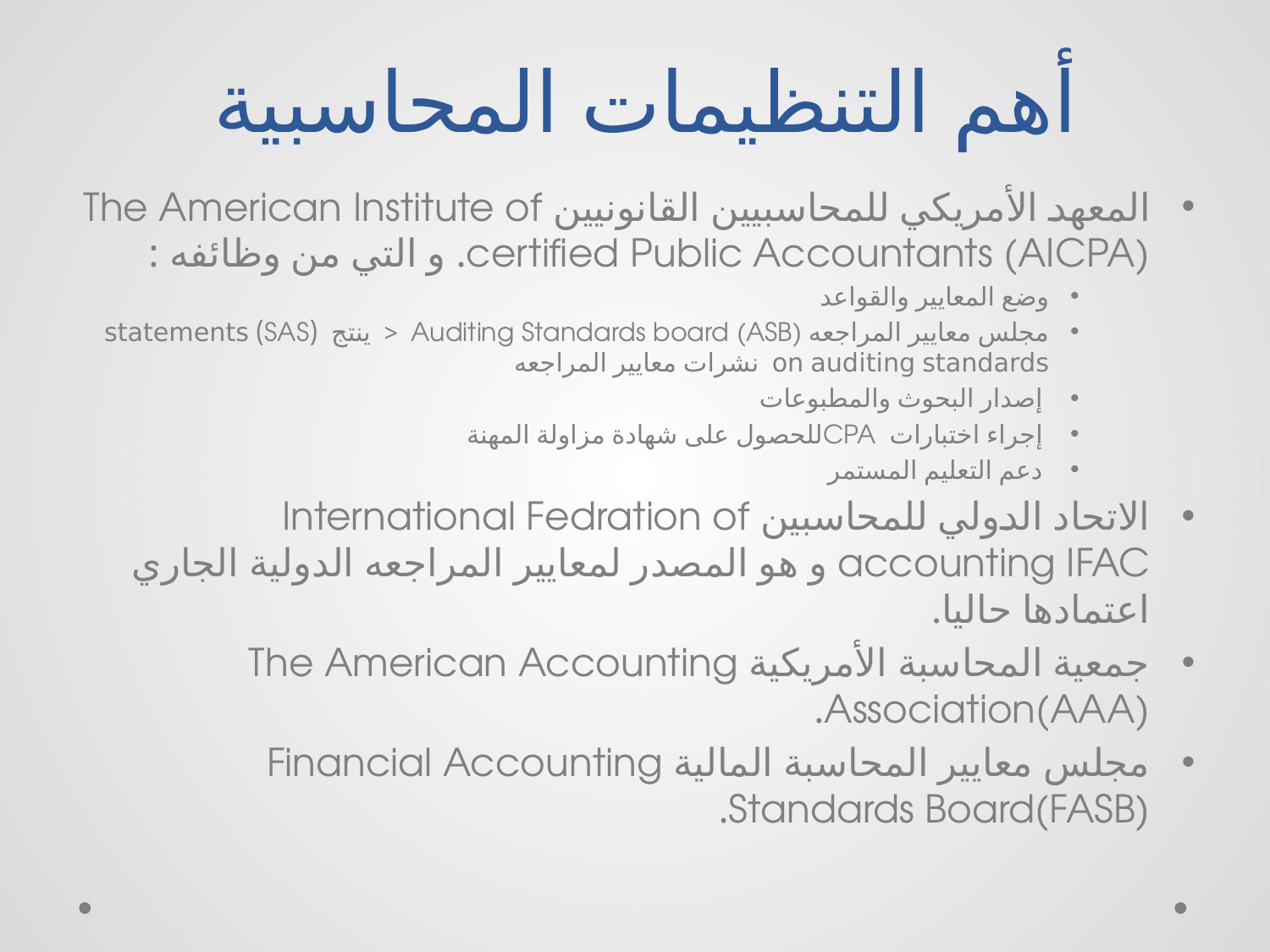

# أهم التنظيمات المحاسبية
المعهد الأمريكي للمحاسبيين القانونيين The American Institute of certified Public Accountants (AICPA). و التي من وظائفه :
وضع المعايير والقواعد
مجلس معايير المراجعه Auditing Standards board (ASB)  <  ينتج  (SAS) statements on auditing standards  نشرات معايير المراجعه
 إصدار البحوث والمطبوعات
 إجراء اختبارات  CPAللحصول على شهادة مزاولة المهنة
 دعم التعليم المستمر
الاتحاد الدولي للمحاسبين International Fedration of accounting IFAC و هو المصدر لمعايير المراجعه الدولية الجاري اعتمادها حاليا.
جمعية المحاسبة الأمريكية The American Accounting Association(AAA).
مجلس معايير المحاسبة المالية Financial Accounting Standards Board(FASB).